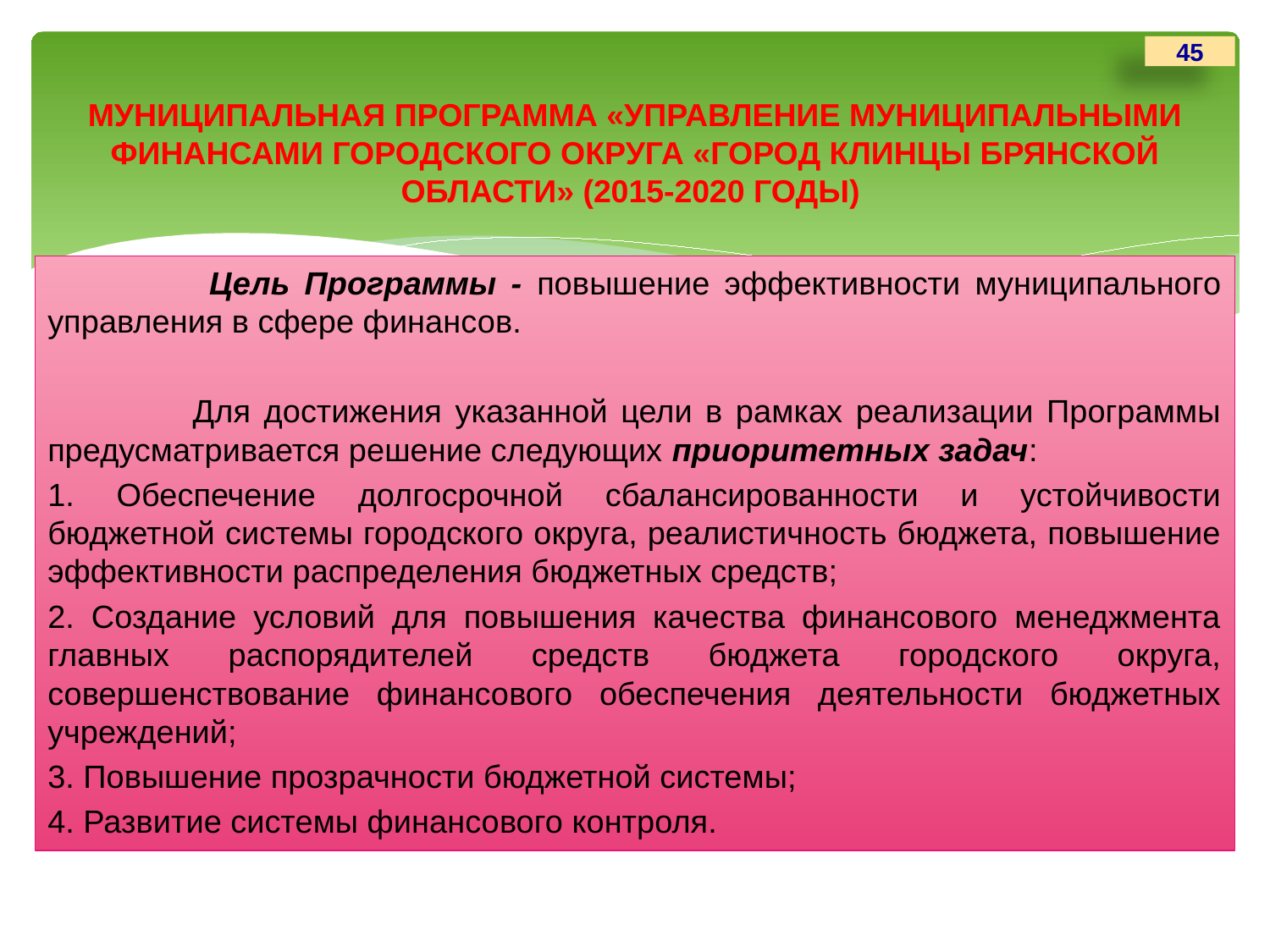

45
# МУНИЦИПАЛЬНАЯ ПРОГРАММА «УПРАВЛЕНИЕ МУНИЦИПАЛЬНЫМИ ФИНАНСАМИ ГОРОДСКОГО ОКРУГА «ГОРОД КЛИНЦЫ БРЯНСКОЙ ОБЛАСТИ» (2015-2020 ГОДЫ)
           Цель Программы - повышение эффективности муниципального управления в сфере финансов.

           Для достижения указанной цели в рамках реализации Программы предусматривается решение следующих приоритетных задач:
1. Обеспечение долгосрочной сбалансированности и устойчивости бюджетной системы городского округа, реалистичность бюджета, повышение эффективности распределения бюджетных средств;
2. Создание условий для повышения качества финансового менеджмента главных распорядителей средств бюджета городского округа, совершенствование финансового обеспечения деятельности бюджетных учреждений;
3. Повышение прозрачности бюджетной системы;
4. Развитие системы финансового контроля.